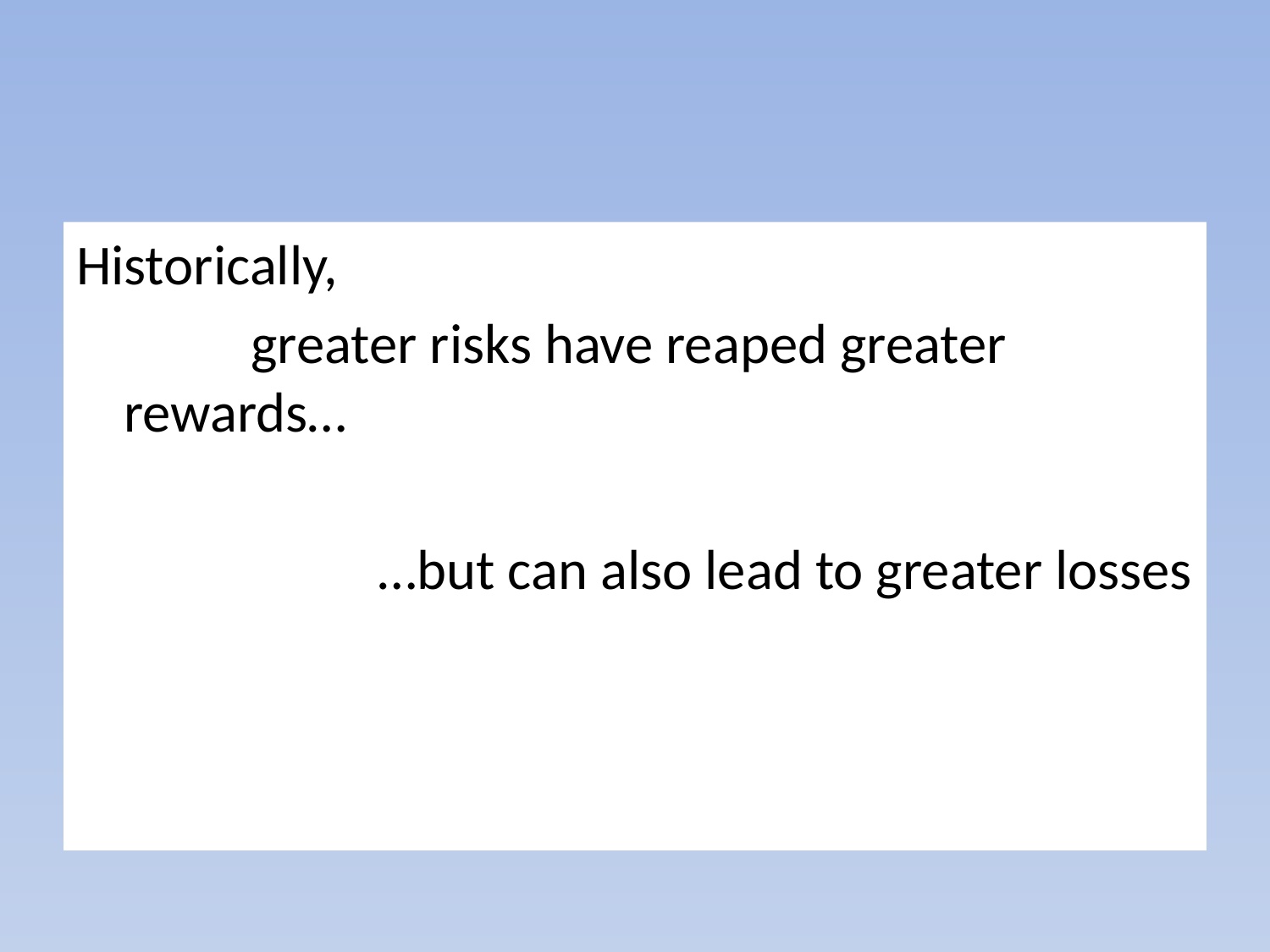

#
Historically,
		greater risks have reaped greater rewards…

			…but can also lead to greater losses